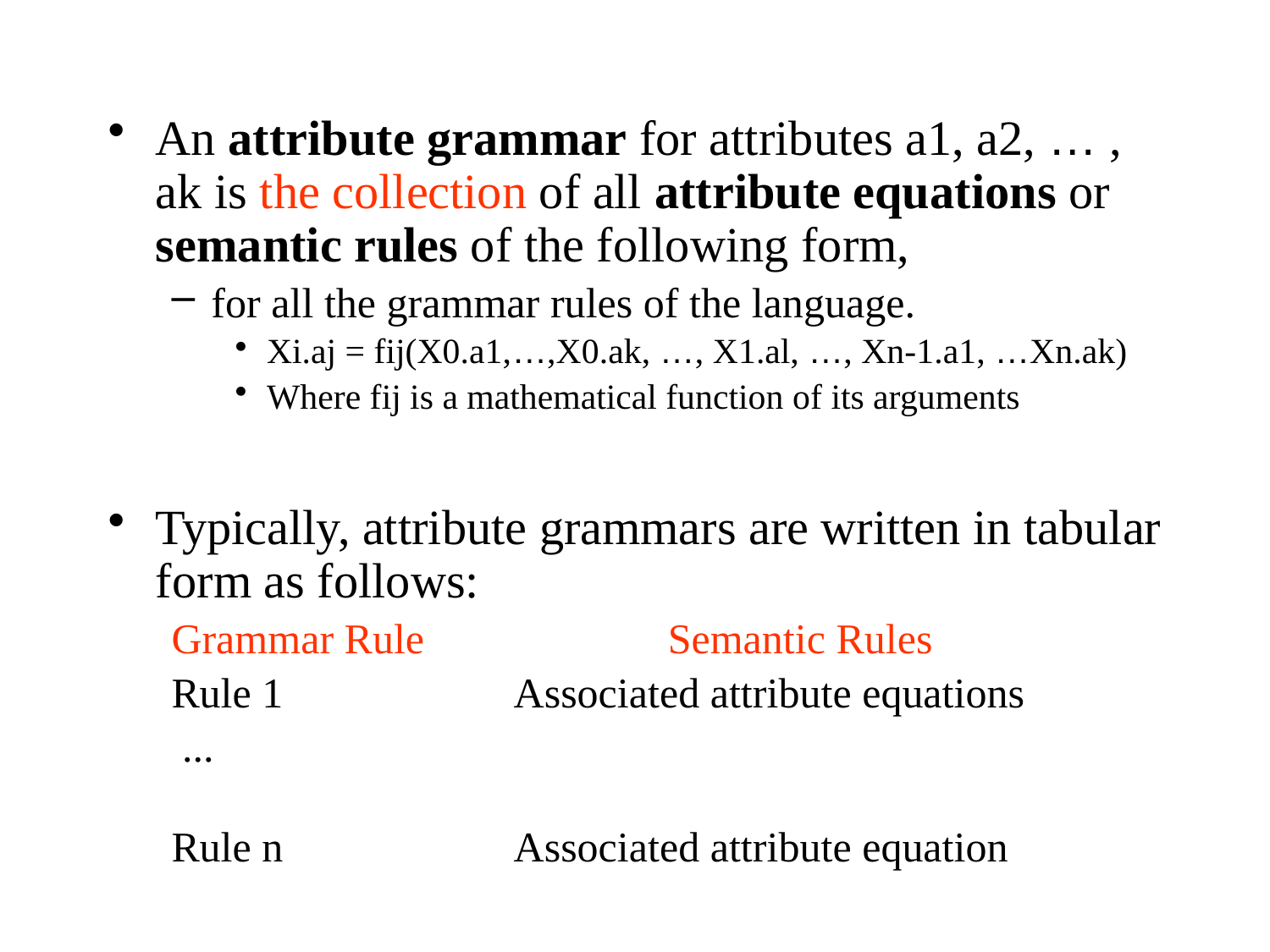

An attribute grammar for attributes a1, a2, … , ak is the collection of all attribute equations or semantic rules of the following form,
for all the grammar rules of the language.
Xi.aj = fij(X0.a1,…,X0.ak, …, X1.al, …, Xn-1.a1, …Xn.ak)
Where fij is a mathematical function of its arguments

Typically, attribute grammars are written in tabular form as follows:
Grammar Rule                       Semantic Rules
Rule 1                      Associated attribute equations
 ...
Rule n                      Associated attribute equation